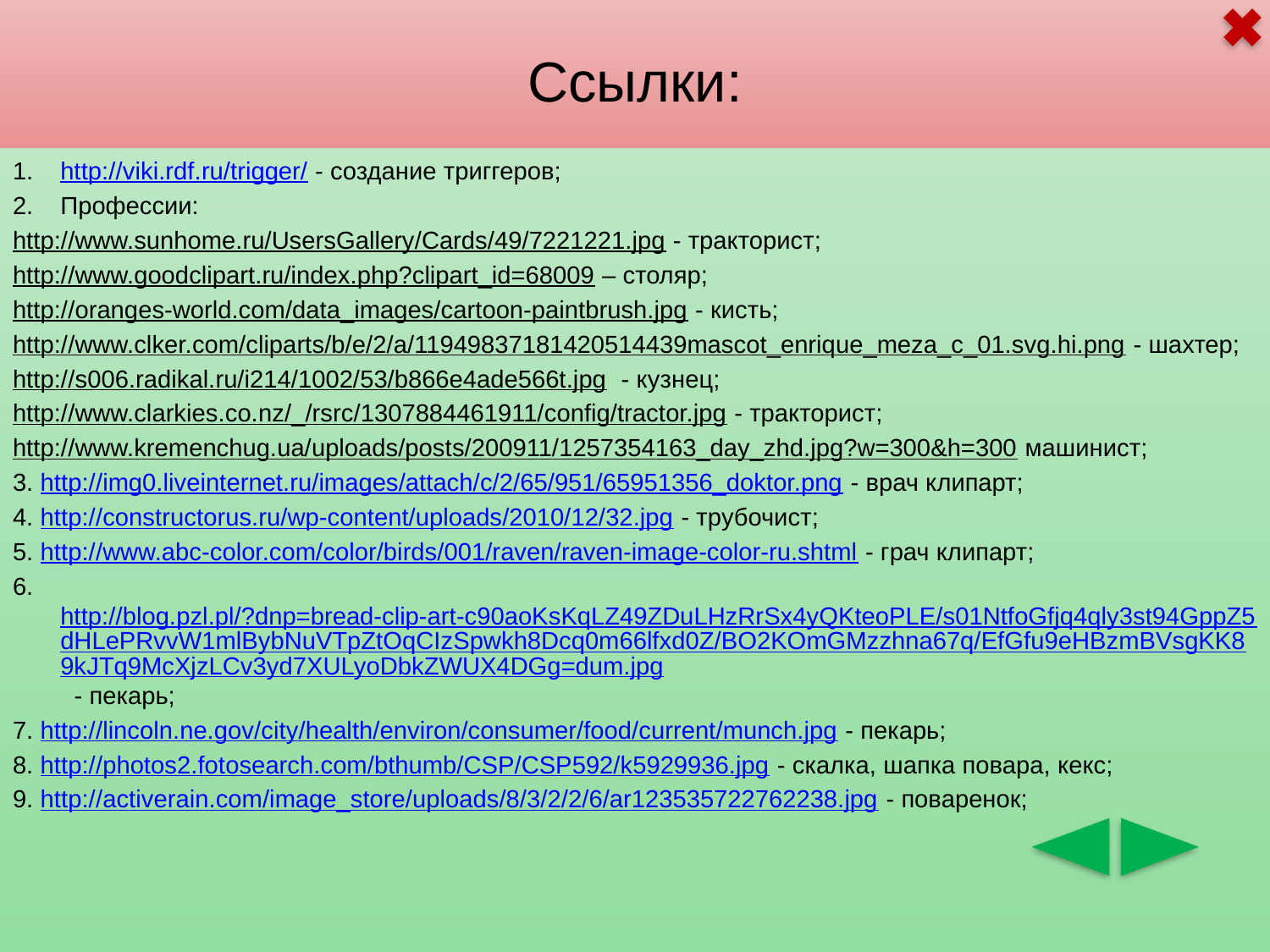

# Ссылки:

http://viki.rdf.ru/trigger/ - создание триггеров;
Профессии:
http://www.sunhome.ru/UsersGallery/Cards/49/7221221.jpg - тракторист;
http://www.goodclipart.ru/index.php?clipart_id=68009 – столяр;
http://oranges-world.com/data_images/cartoon-paintbrush.jpg - кисть;
http://www.clker.com/cliparts/b/e/2/a/11949837181420514439mascot_enrique_meza_c_01.svg.hi.png - шахтер;
http://s006.radikal.ru/i214/1002/53/b866e4ade566t.jpg  - кузнец;
http://www.clarkies.co.nz/_/rsrc/1307884461911/config/tractor.jpg - тракторист;
http://www.kremenchug.ua/uploads/posts/200911/1257354163_day_zhd.jpg?w=300&h=300 машинист;
3. http://img0.liveinternet.ru/images/attach/c/2/65/951/65951356_doktor.png - врач клипарт;
4. http://constructorus.ru/wp-content/uploads/2010/12/32.jpg - трубочист;
5. http://www.abc-color.com/color/birds/001/raven/raven-image-color-ru.shtml - грач клипарт;
6. http://blog.pzl.pl/?dnp=bread-clip-art-c90aoKsKqLZ49ZDuLHzRrSx4yQKteoPLE/s01NtfoGfjq4qly3st94GppZ5dHLePRvvW1mlBybNuVTpZtOqCIzSpwkh8Dcq0m66lfxd0Z/BO2KOmGMzzhna67q/EfGfu9eHBzmBVsgKK89kJTq9McXjzLCv3yd7XULyoDbkZWUX4DGg=dum.jpg  - пекарь;
7. http://lincoln.ne.gov/city/health/environ/consumer/food/current/munch.jpg - пекарь;
8. http://photos2.fotosearch.com/bthumb/CSP/CSP592/k5929936.jpg - скалка, шапка повара, кекс;
9. http://activerain.com/image_store/uploads/8/3/2/2/6/ar123535722762238.jpg - поваренок;